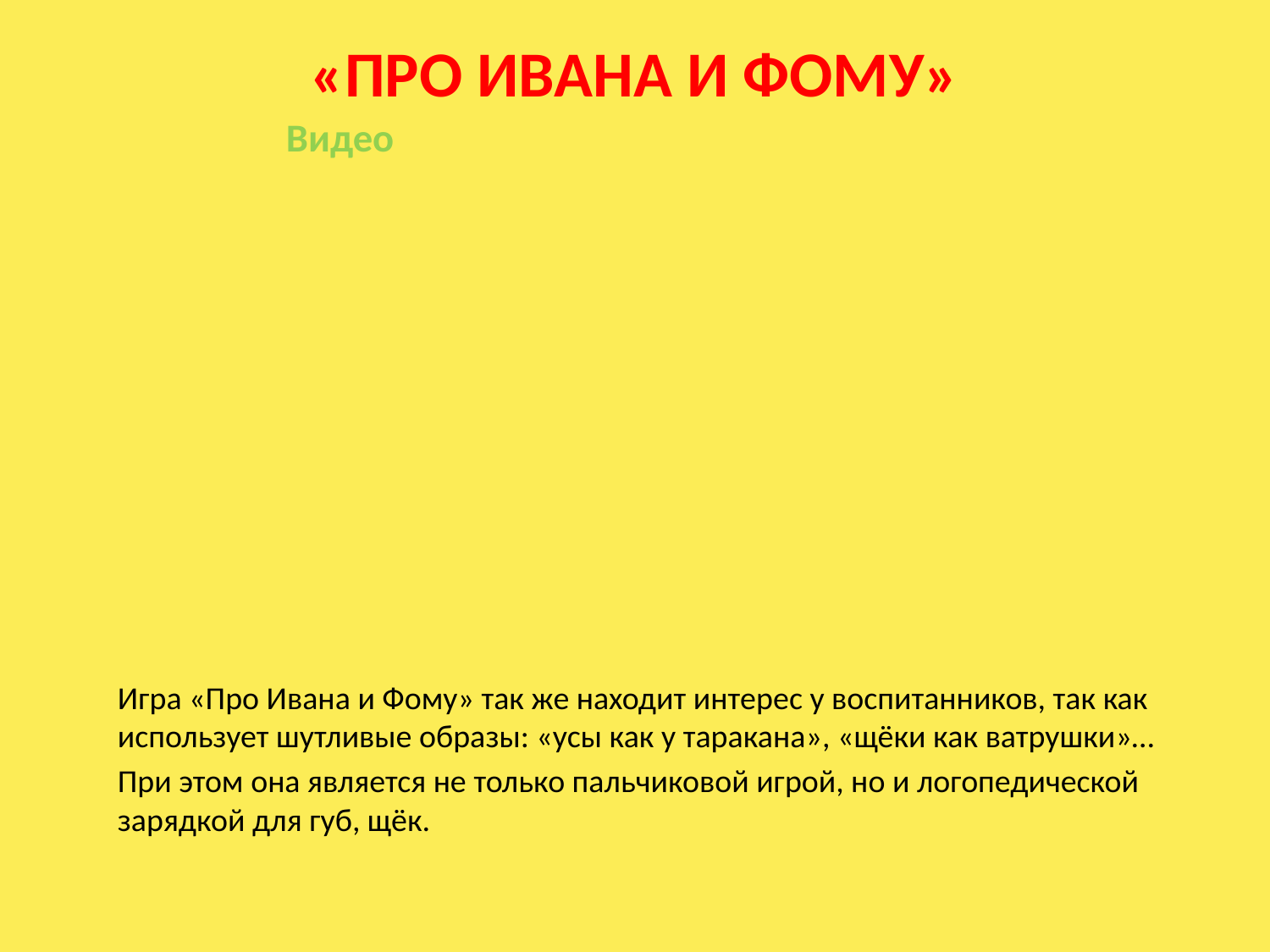

# «Про Ивана и фому»
Видео
Игра «Про Ивана и Фому» так же находит интерес у воспитанников, так как использует шутливые образы: «усы как у таракана», «щёки как ватрушки»…
При этом она является не только пальчиковой игрой, но и логопедической зарядкой для губ, щёк.